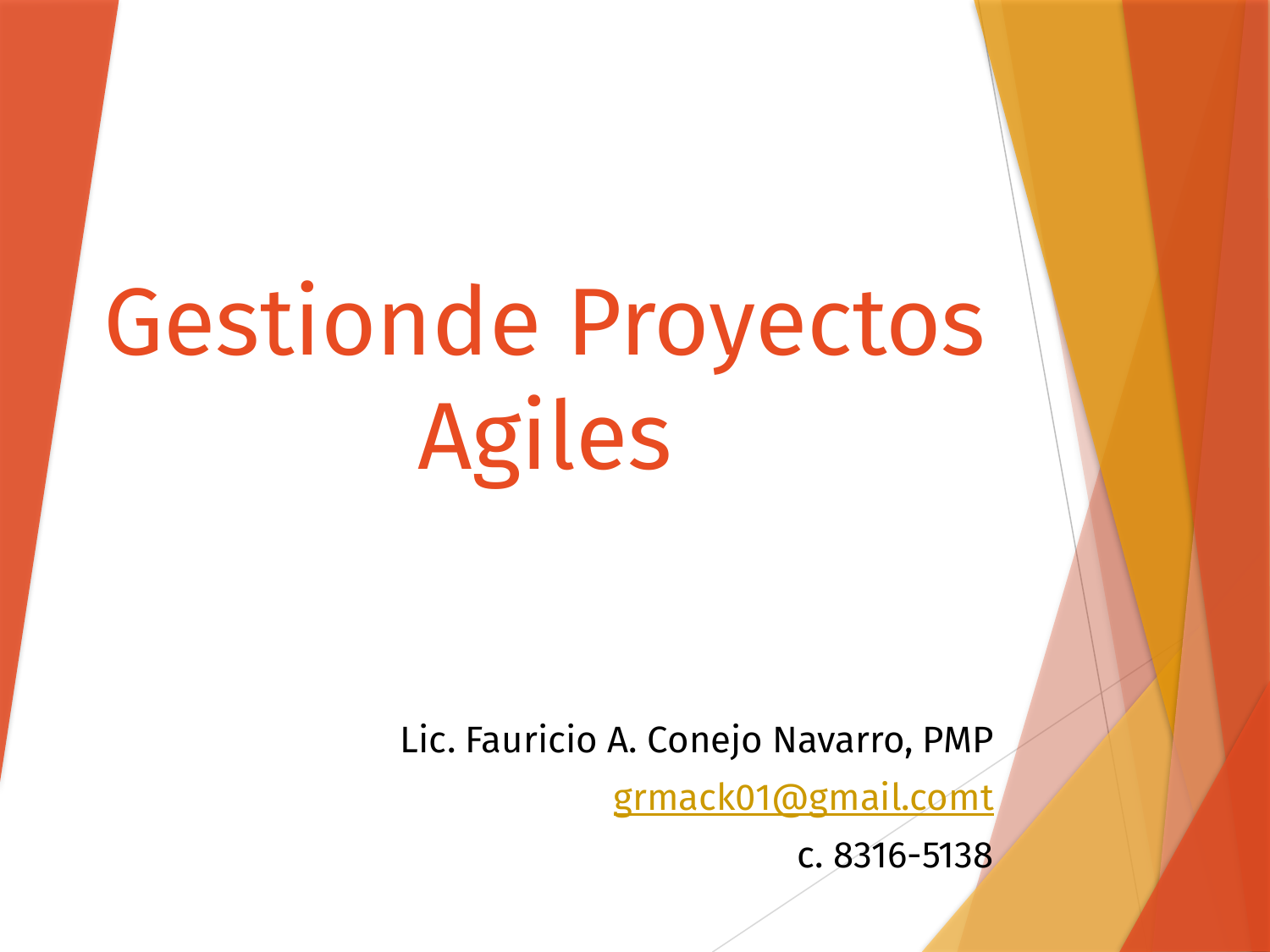

# Gestionde Proyectos Agiles
Lic. Fauricio A. Conejo Navarro, PMP
grmack01@gmail.comt
c. 8316-5138